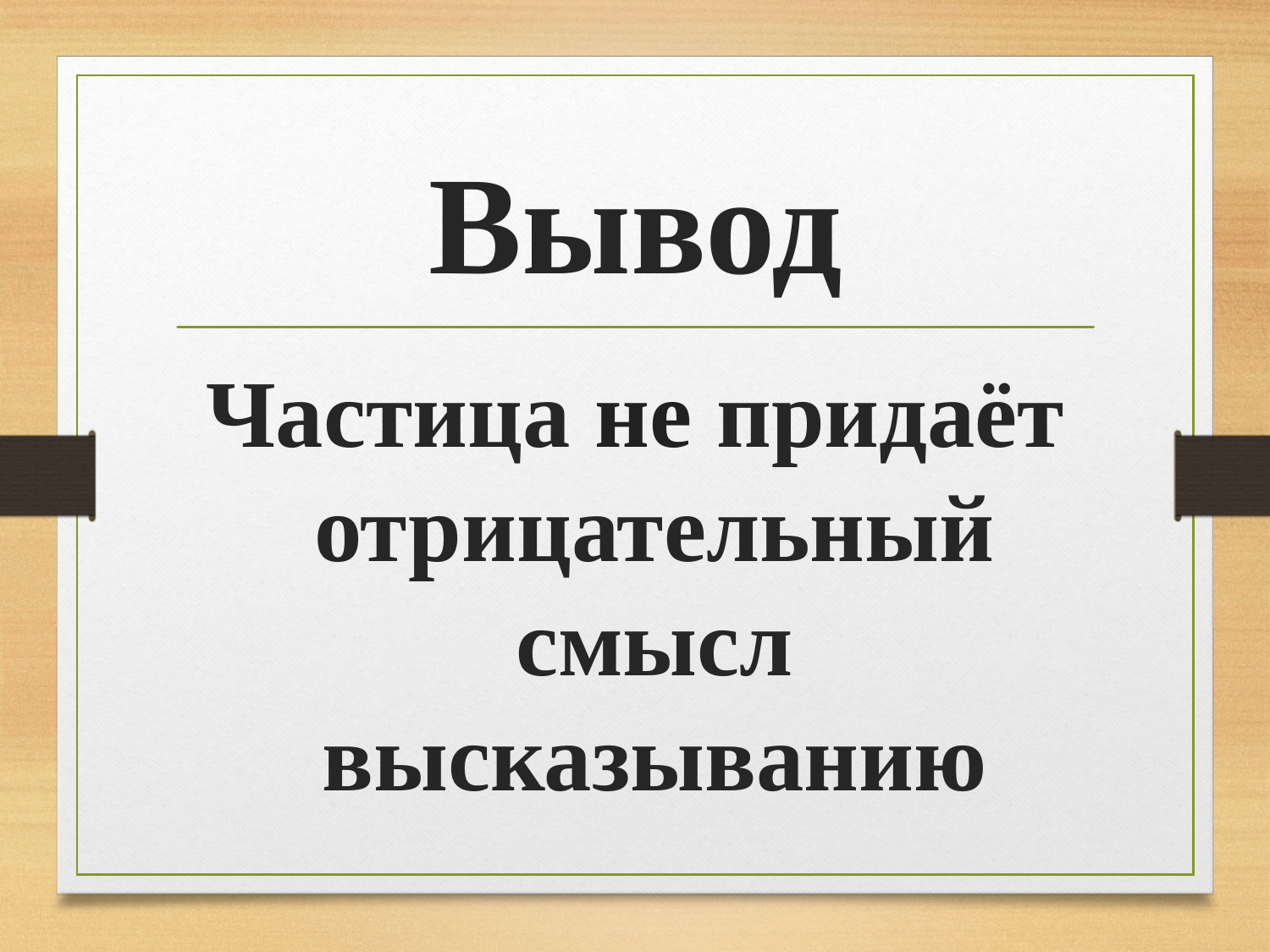

# Вывод
Частица не придаёт отрицательный смысл высказыванию